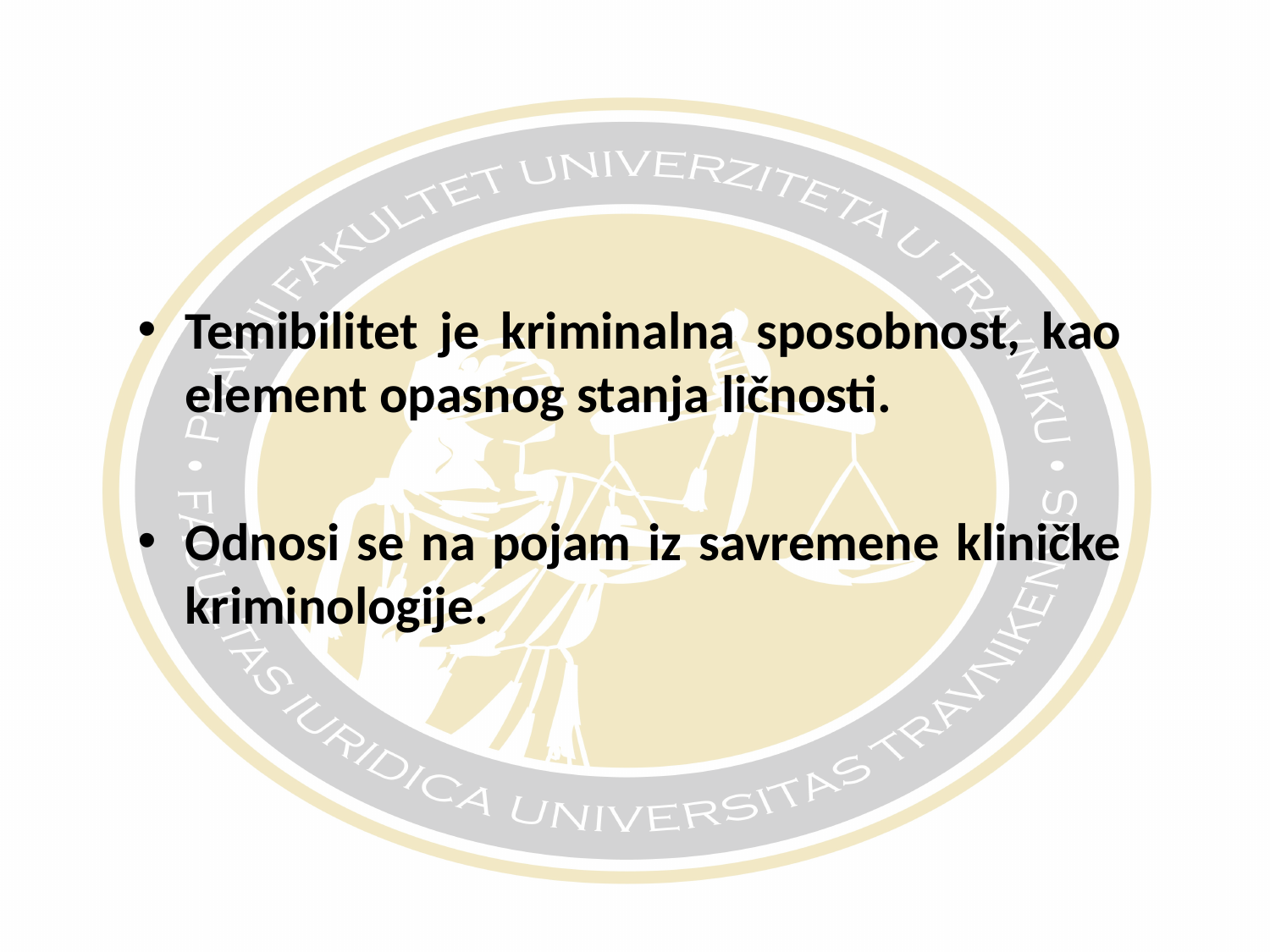

#

Temibilitet je kriminalna sposobnost, kao element opasnog stanja ličnosti.

Odnosi se na pojam iz savremene kliničke kriminologije.